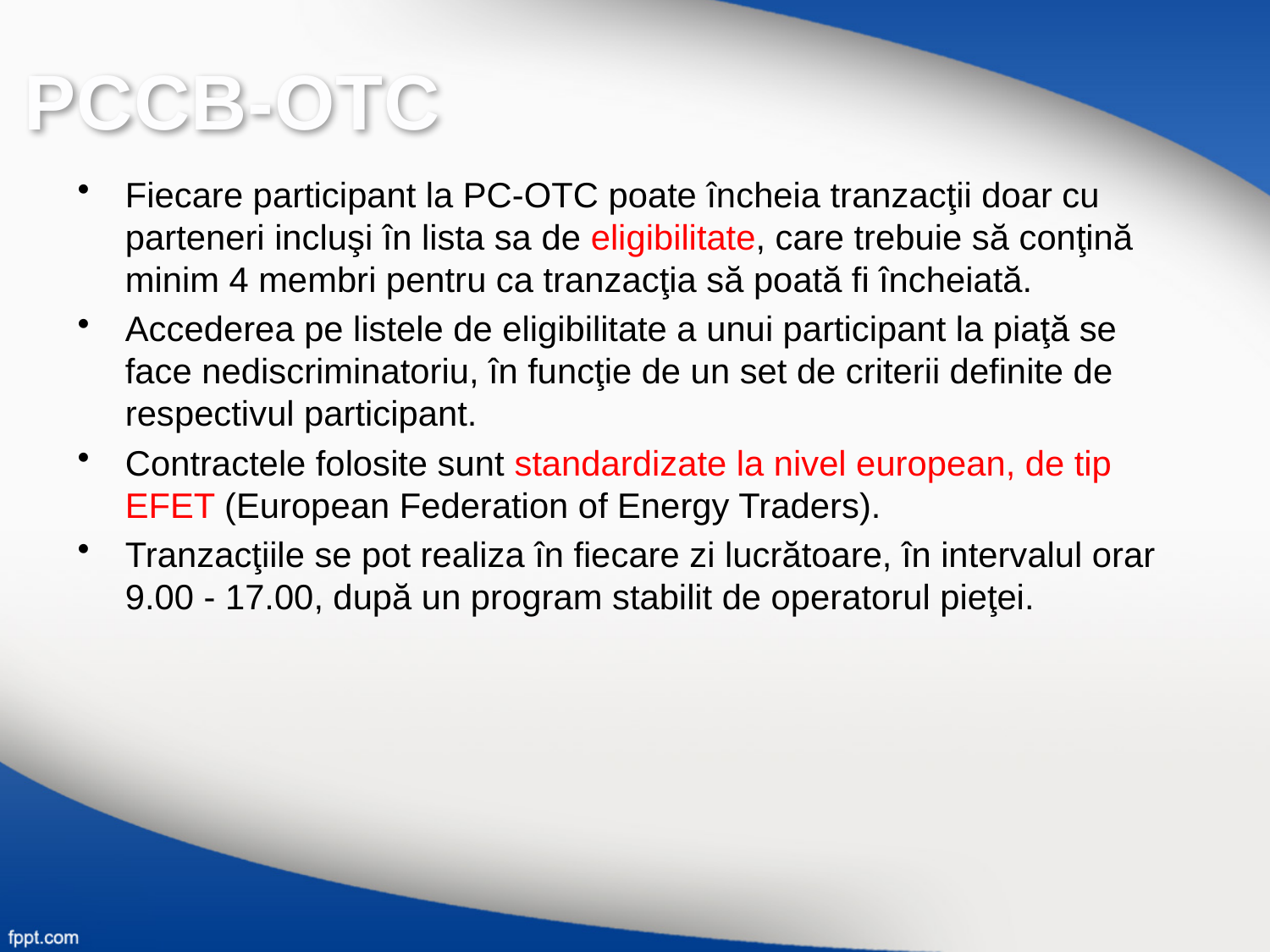

PCCB-OTC
Fiecare participant la PC-OTC poate încheia tranzacţii doar cu parteneri incluşi în lista sa de eligibilitate, care trebuie să conţină minim 4 membri pentru ca tranzacţia să poată fi încheiată.
Accederea pe listele de eligibilitate a unui participant la piaţă se face nediscriminatoriu, în funcţie de un set de criterii definite de respectivul participant.
Contractele folosite sunt standardizate la nivel european, de tip EFET (European Federation of Energy Traders).
Tranzacţiile se pot realiza în fiecare zi lucrătoare, în intervalul orar 9.00 - 17.00, după un program stabilit de operatorul pieţei.